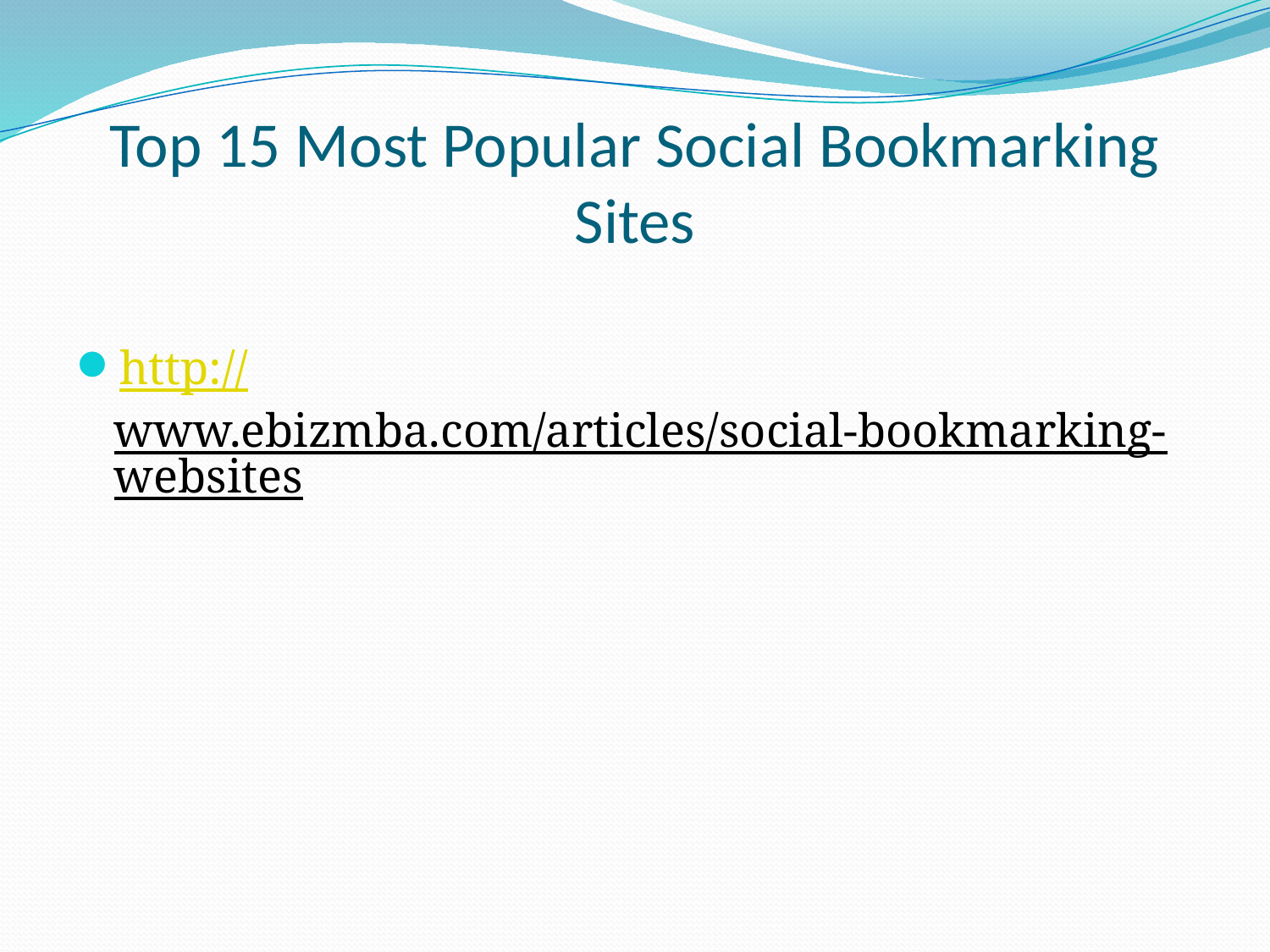

# Top 15 Most Popular Social Bookmarking Sites

http://www.ebizmba.com/articles/social-bookmarking-websites